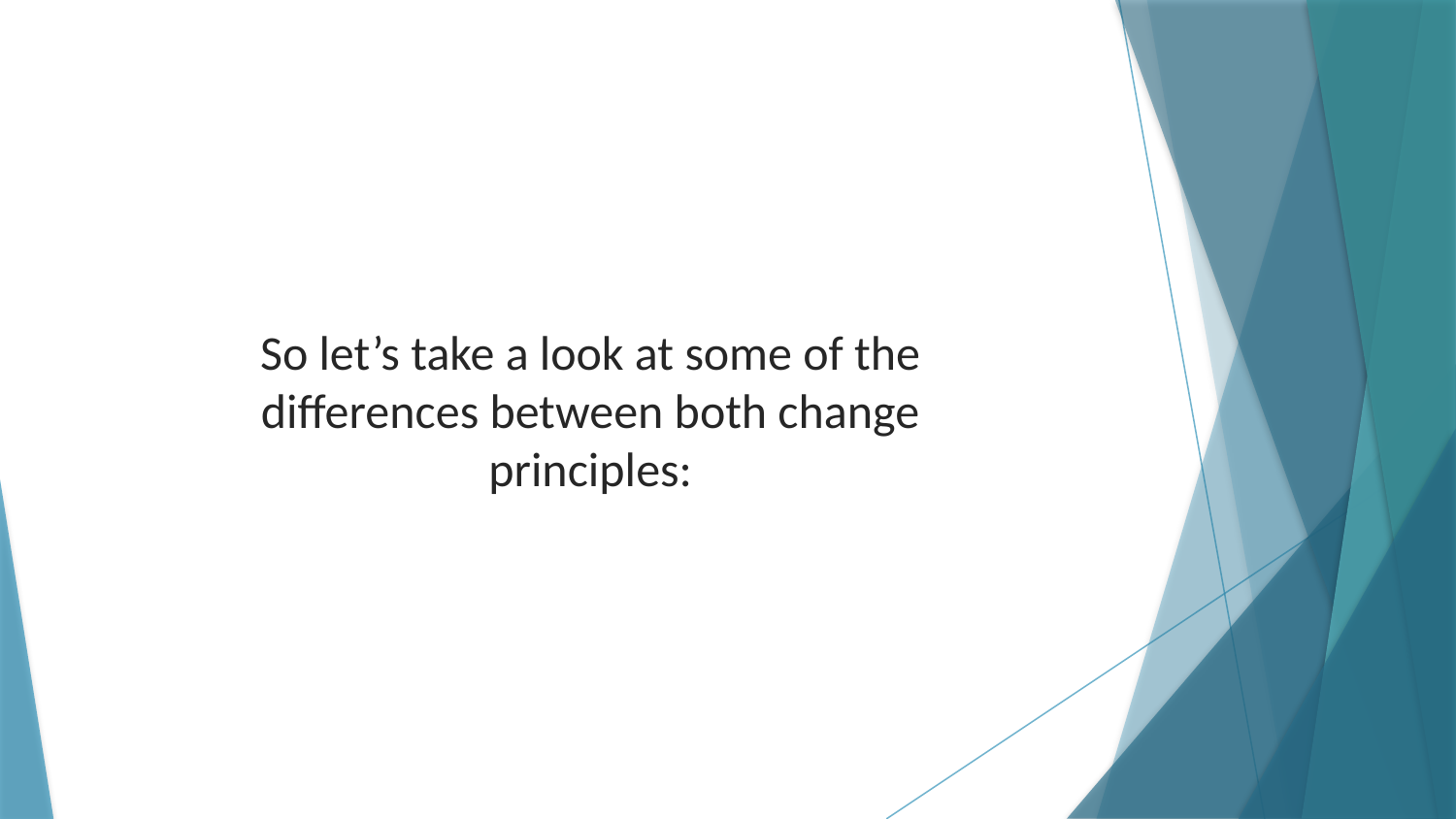

So let’s take a look at some of the differences between both change principles: